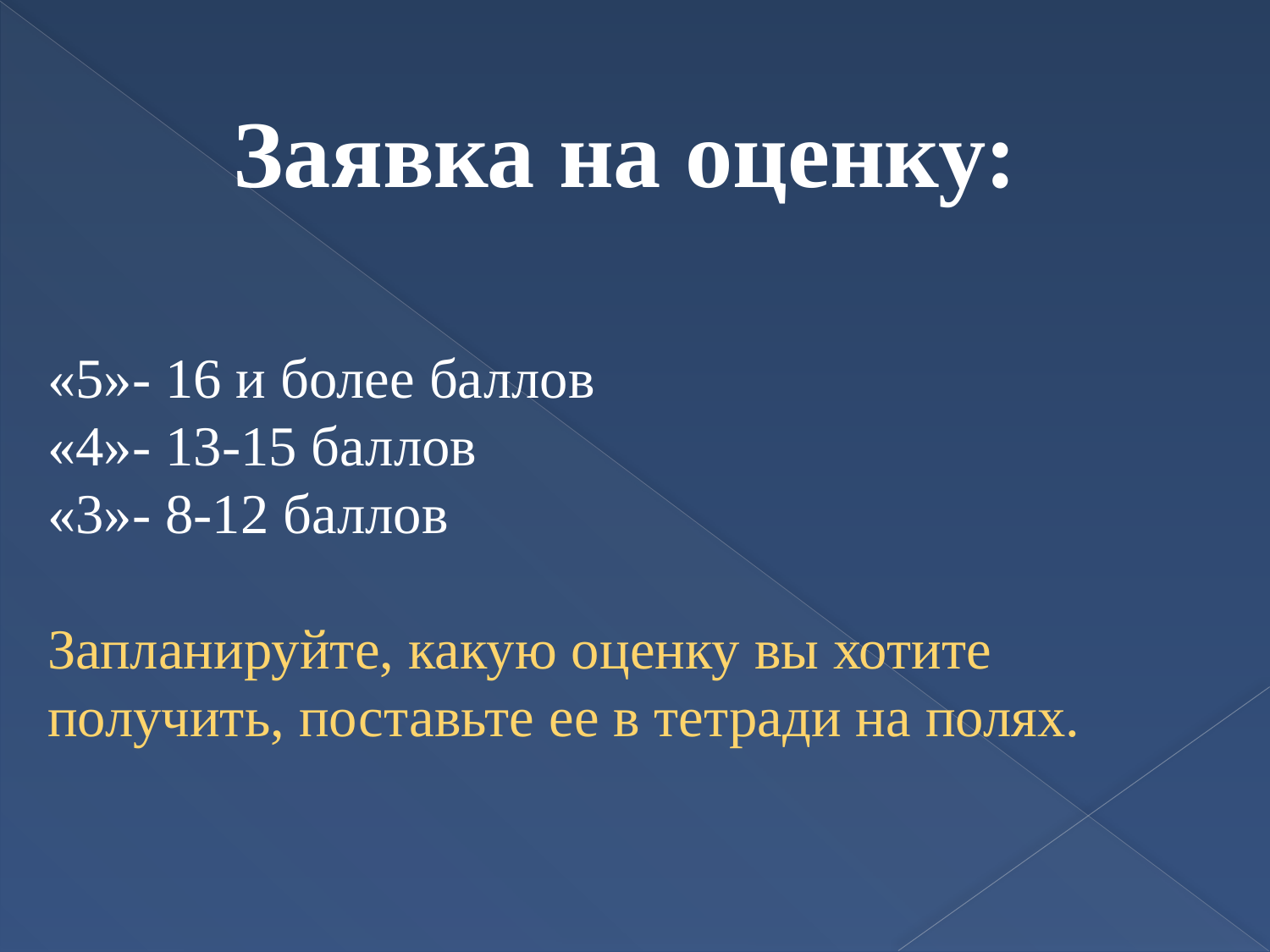

Заявка на оценку:

«5»- 16 и более баллов
«4»- 13-15 баллов
«3»- 8-12 баллов

Запланируйте, какую оценку вы хотите получить, поставьте ее в тетради на полях.